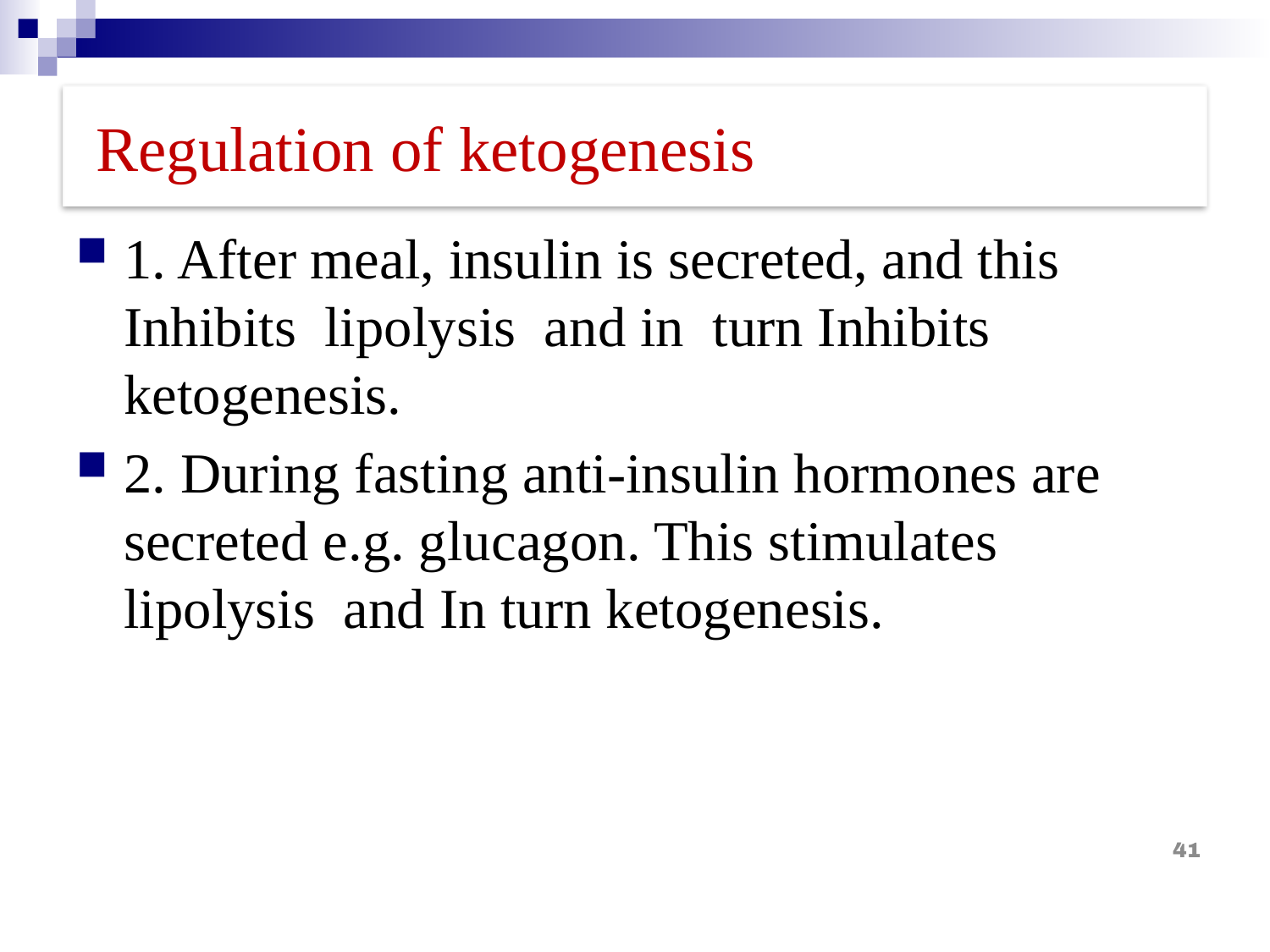

# Regulation of ketogenesis
1. After meal, insulin is secreted, and this Inhibits  lipolysis  and in  turn Inhibits  ketogenesis.
2. During fasting anti-insulin hormones are  secreted e.g. glucagon. This stimulates lipolysis  and In turn ketogenesis.
41